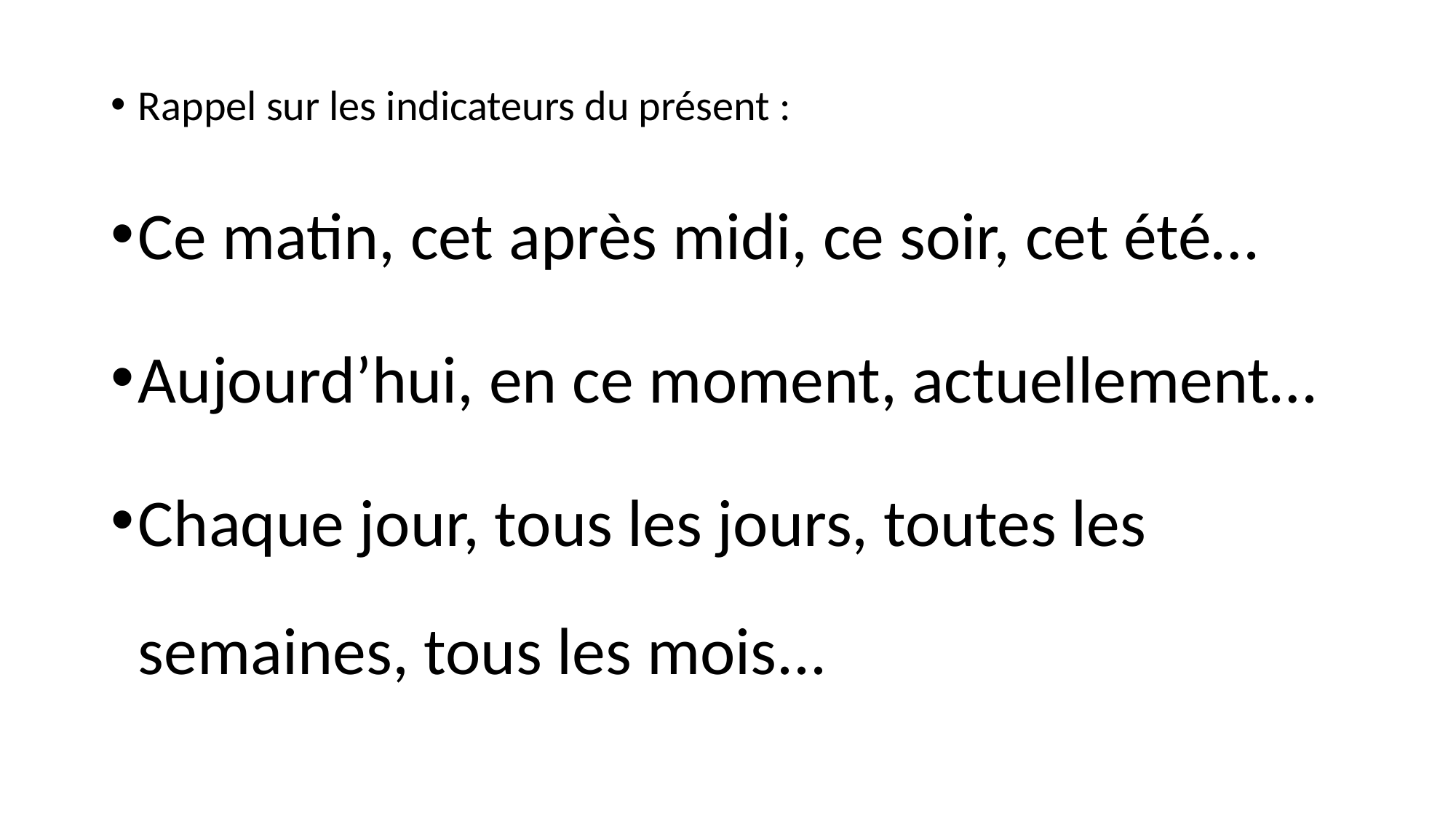

Rappel sur les indicateurs du présent :
Ce matin, cet après midi, ce soir, cet été…
Aujourd’hui, en ce moment, actuellement…
Chaque jour, tous les jours, toutes les semaines, tous les mois...